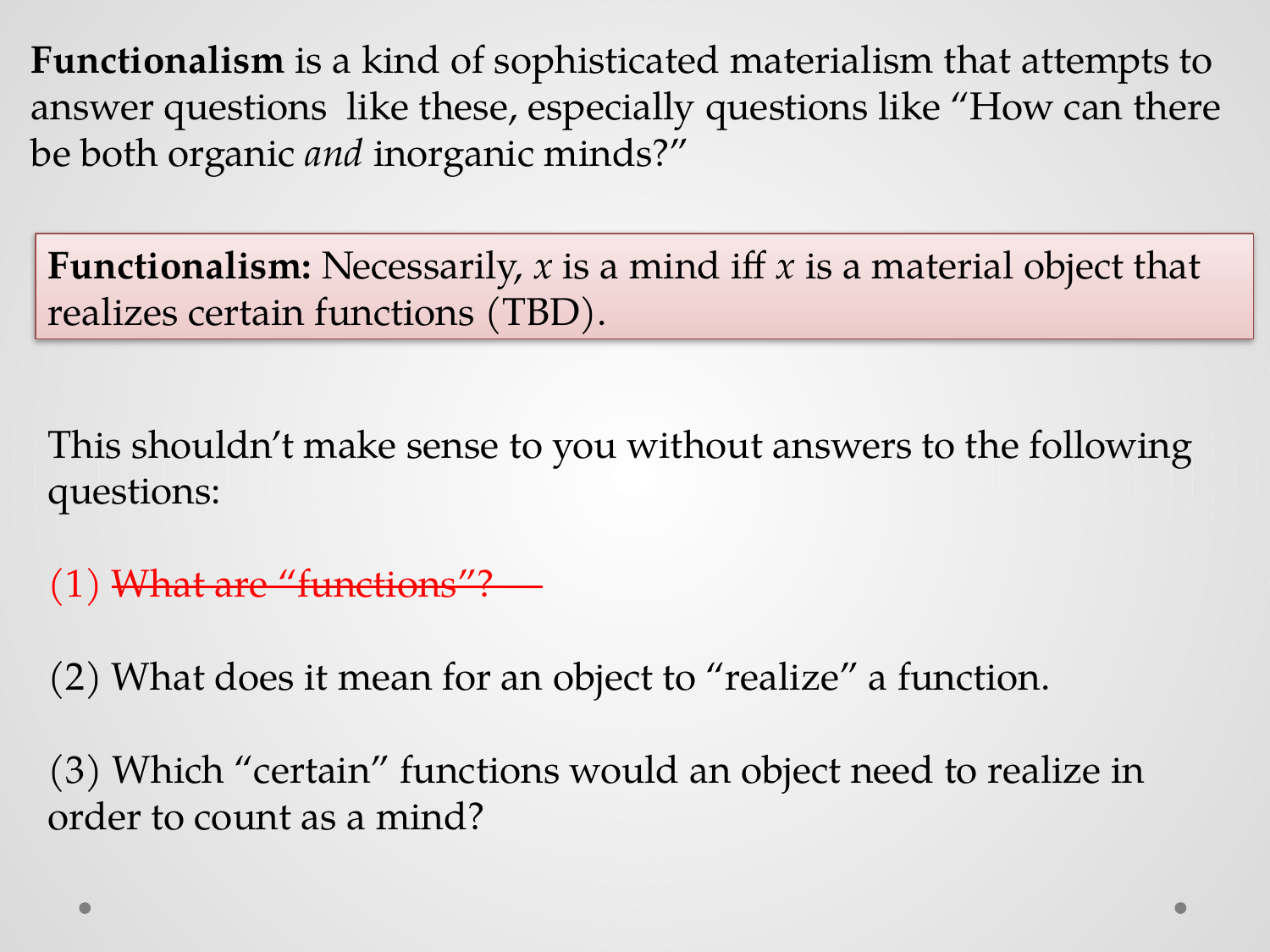

Functionalism is a kind of sophisticated materialism that attempts to answer questions  like these, especially questions like “How can there be both organic and inorganic minds?”
Functionalism: Necessarily, x is a mind iff x is a material object that realizes certain functions (TBD).
This shouldn’t make sense to you without answers to the following questions:

What are “functions”?

What does it mean for an object to “realize” a function.

(3) Which “certain” functions would an object need to realize in order to count as a mind?